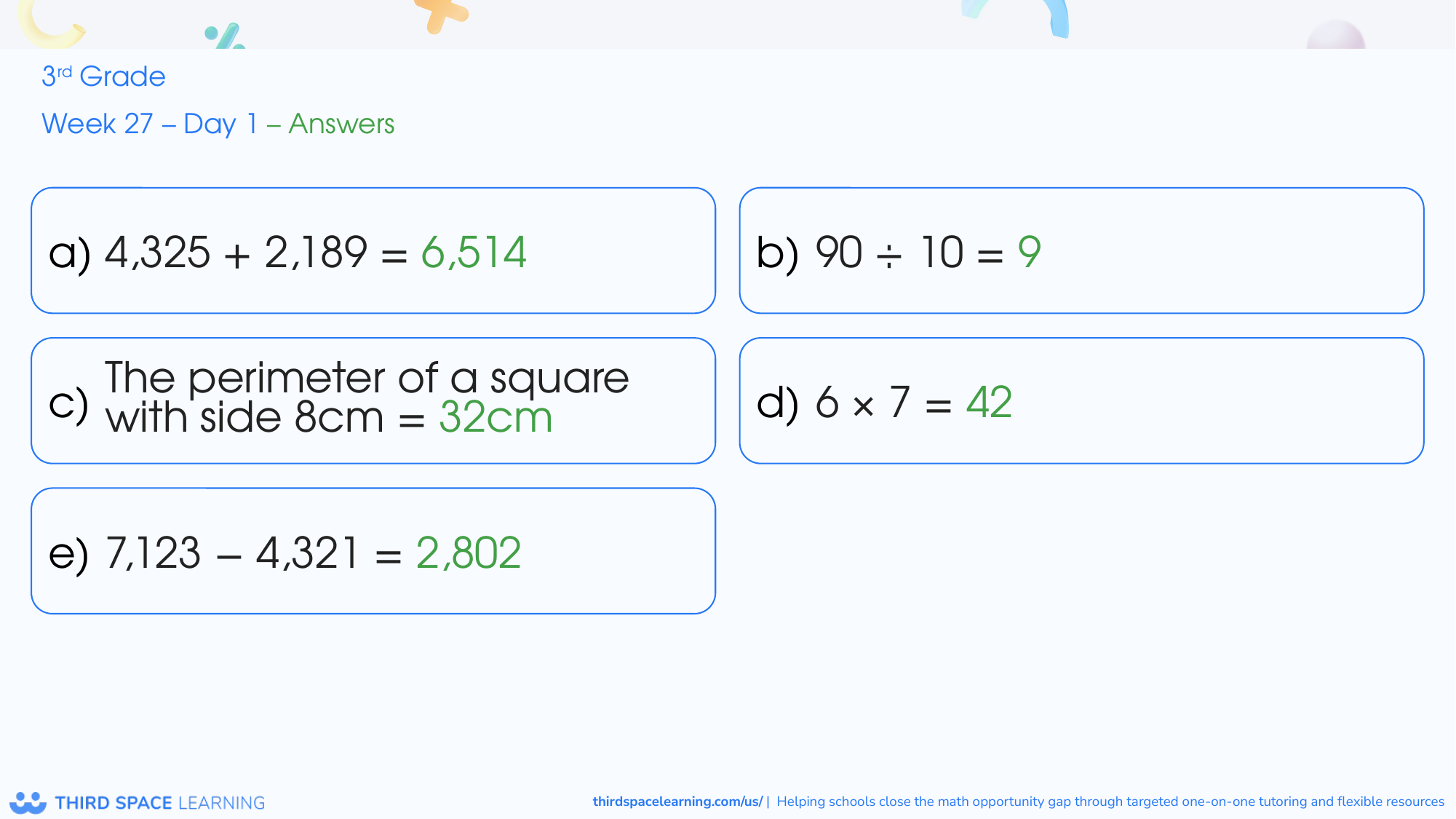

3rd Grade
Week 27 – Day 1 – Answers
4,325 + 2,189 = 6,514
90 ÷ 10 = 9
The perimeter of a square with side 8cm = 32cm
6 × 7 = 42
7,123 − 4,321 = 2,802